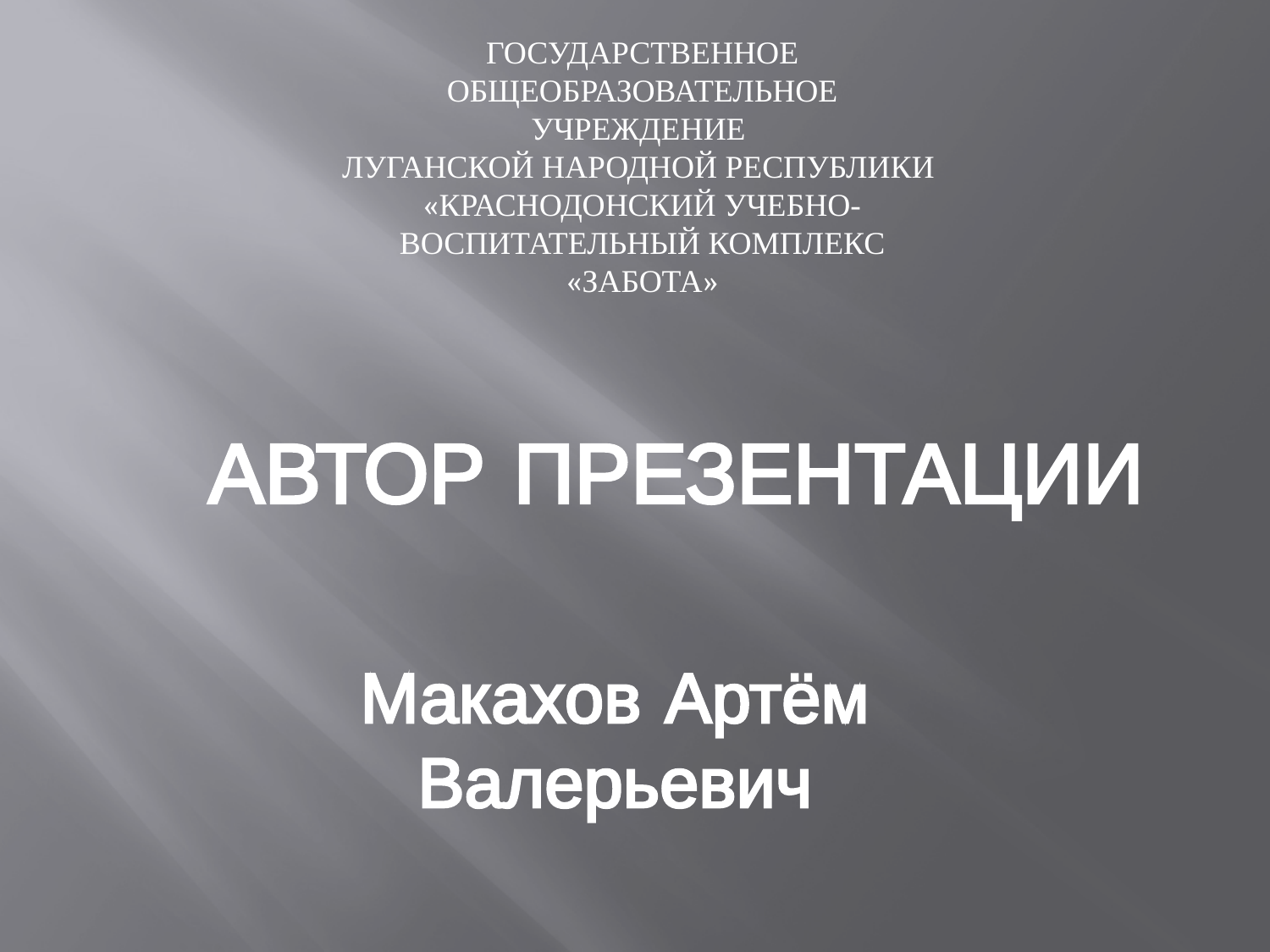

ГОСУДАРСТВЕННОЕ ОБЩЕОБРАЗОВАТЕЛЬНОЕ УЧРЕЖДЕНИЕ
ЛУГАНСКОЙ НАРОДНОЙ РЕСПУБЛИКИ
«КРАСНОДОНСКИЙ УЧЕБНО-ВОСПИТАТЕЛЬНЫЙ КОМПЛЕКС «ЗАБОТА»
# Автор прЕЗЕНТАЦИИ
Макахов Артём Валерьевич